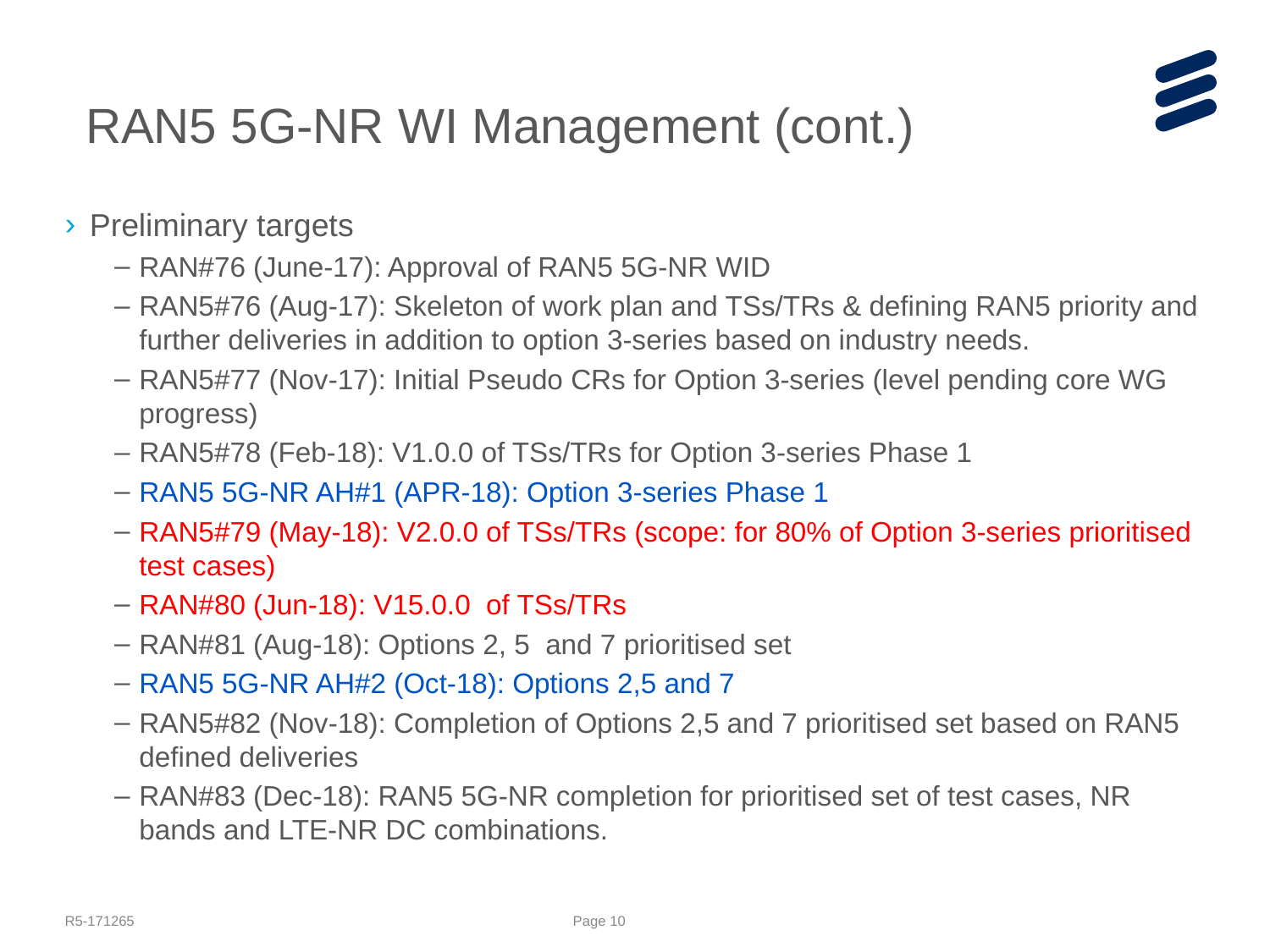

RAN5 5G-NR WI Management (cont.)
Preliminary targets
RAN#76 (June-17): Approval of RAN5 5G-NR WID
RAN5#76 (Aug-17): Skeleton of work plan and TSs/TRs & defining RAN5 priority and further deliveries in addition to option 3-series based on industry needs.
RAN5#77 (Nov-17): Initial Pseudo CRs for Option 3-series (level pending core WG progress)
RAN5#78 (Feb-18): V1.0.0 of TSs/TRs for Option 3-series Phase 1
RAN5 5G-NR AH#1 (APR-18): Option 3-series Phase 1
RAN5#79 (May-18): V2.0.0 of TSs/TRs (scope: for 80% of Option 3-series prioritised test cases)
RAN#80 (Jun-18): V15.0.0  of TSs/TRs
RAN#81 (Aug-18): Options 2, 5  and 7 prioritised set
RAN5 5G-NR AH#2 (Oct-18): Options 2,5 and 7
RAN5#82 (Nov-18): Completion of Options 2,5 and 7 prioritised set based on RAN5 defined deliveries
RAN#83 (Dec-18): RAN5 5G-NR completion for prioritised set of test cases, NR bands and LTE-NR DC combinations.